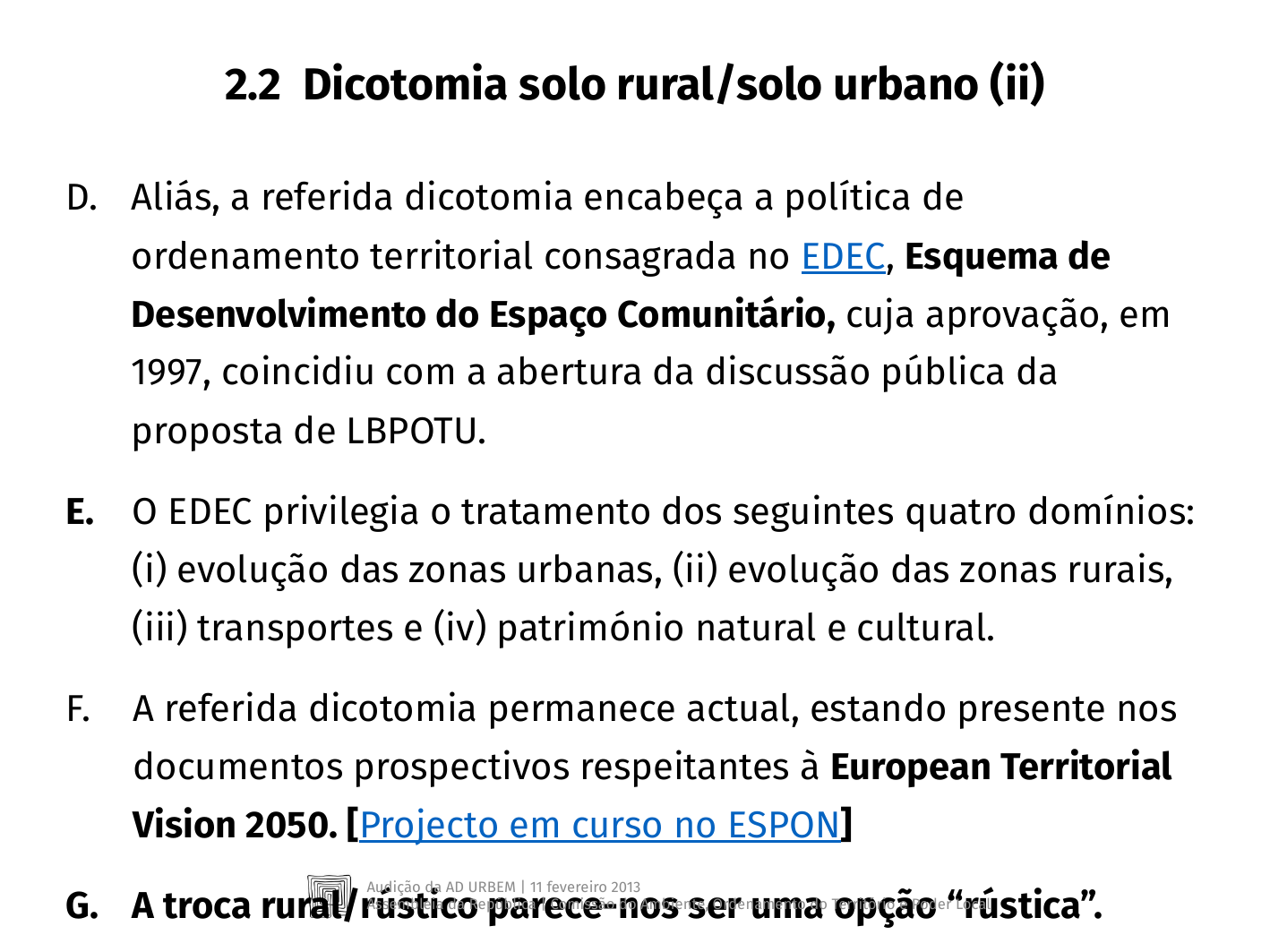

# 2.2  Dicotomia solo rural/solo urbano (ii)
D.	Aliás, a referida dicotomia encabeça a política de ordenamento territorial consagrada no EDEC, Esquema de Desenvolvimento do Espaço Comunitário, cuja aprovação, em 1997, coincidiu com a abertura da discussão pública da proposta de LBPOTU.
E.	O EDEC privilegia o tratamento dos seguintes quatro domínios: (i) evolução das zonas urbanas, (ii) evolução das zonas rurais, (iii) transportes e (iv) património natural e cultural.
A referida dicotomia permanece actual, estando presente nos documentos prospectivos respeitantes à European Territorial Vision 2050. [Projecto em curso no ESPON]
A troca rural/rústico parece-nos ser uma opção “rústica”.
Audição da Ad Urbem | 11 fevereiro 2013
Assembleia da República | Comissão do Ambiente, Ordenamento do Território e Poder Local